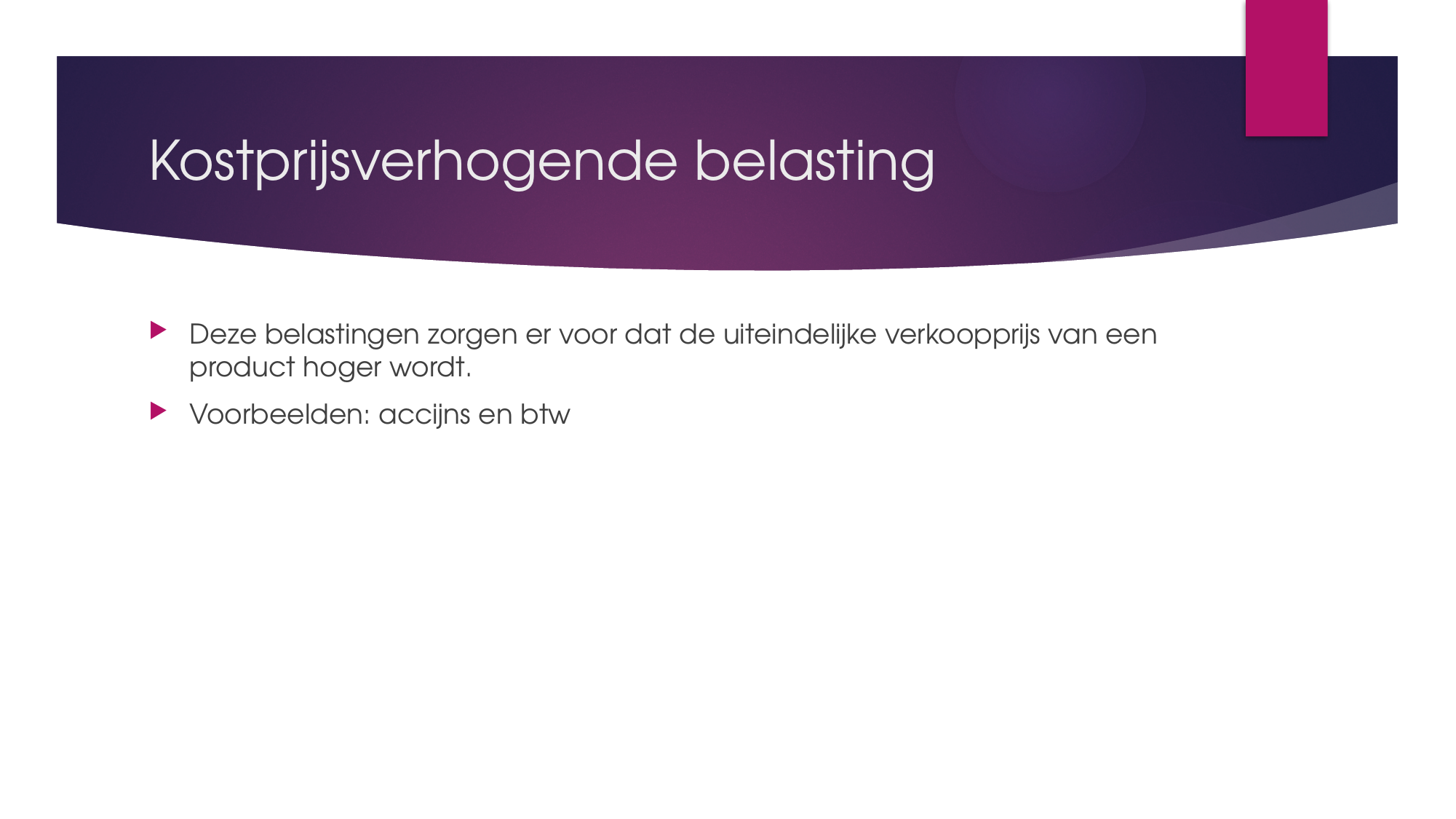

# Kostprijsverhogende belasting
Deze belastingen zorgen er voor dat de uiteindelijke verkoopprijs van een product hoger wordt.
Voorbeelden: accijns en btw